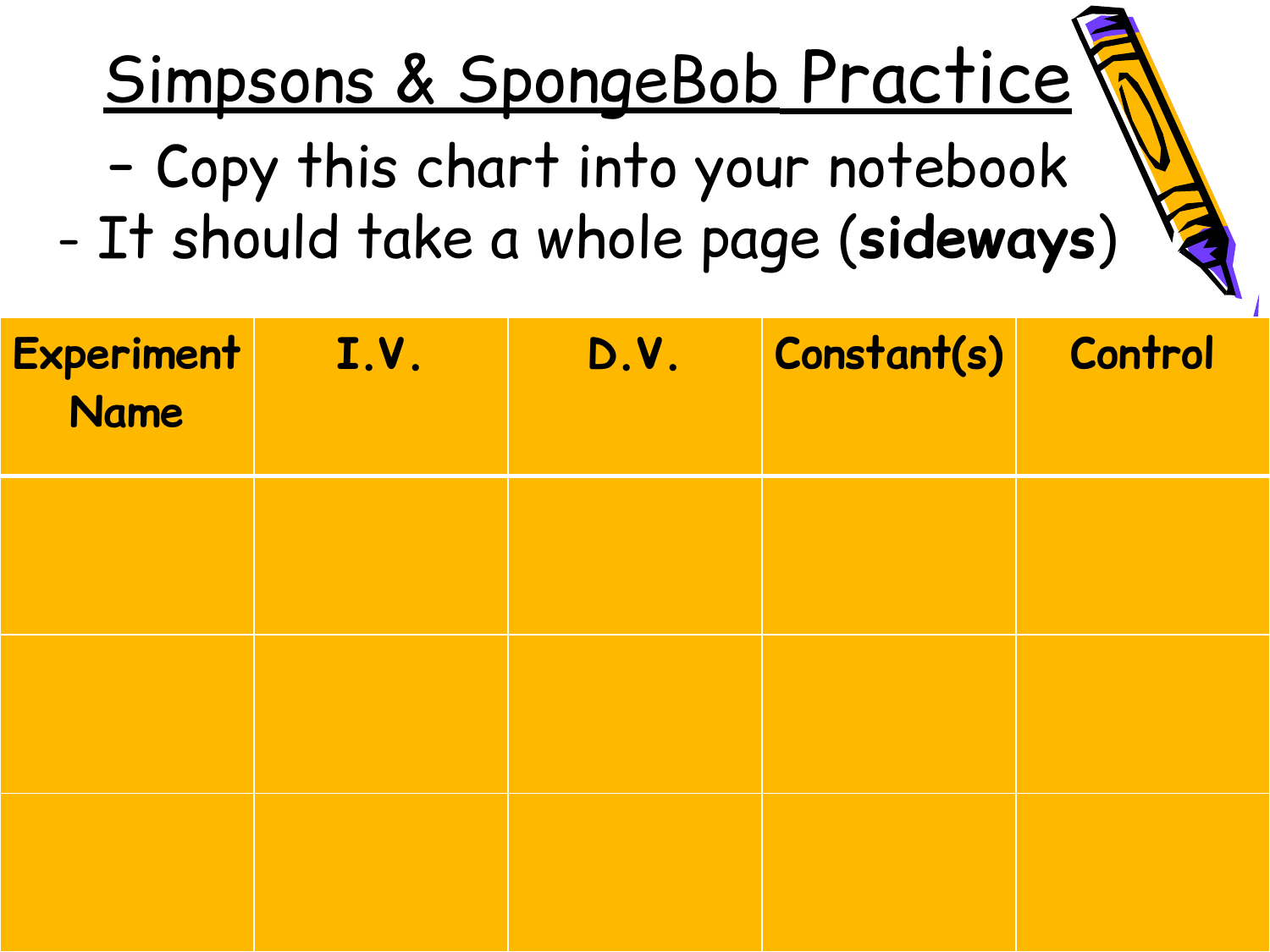

# Simpsons & SpongeBob Practice - Copy this chart into your notebook - It should take a whole page (sideways)
| Experiment Name | I.V. | D.V. | Constant(s) | Control |
| --- | --- | --- | --- | --- |
|  |  |  |  |  |
|  |  |  |  |  |
|  |  |  |  |  |
20